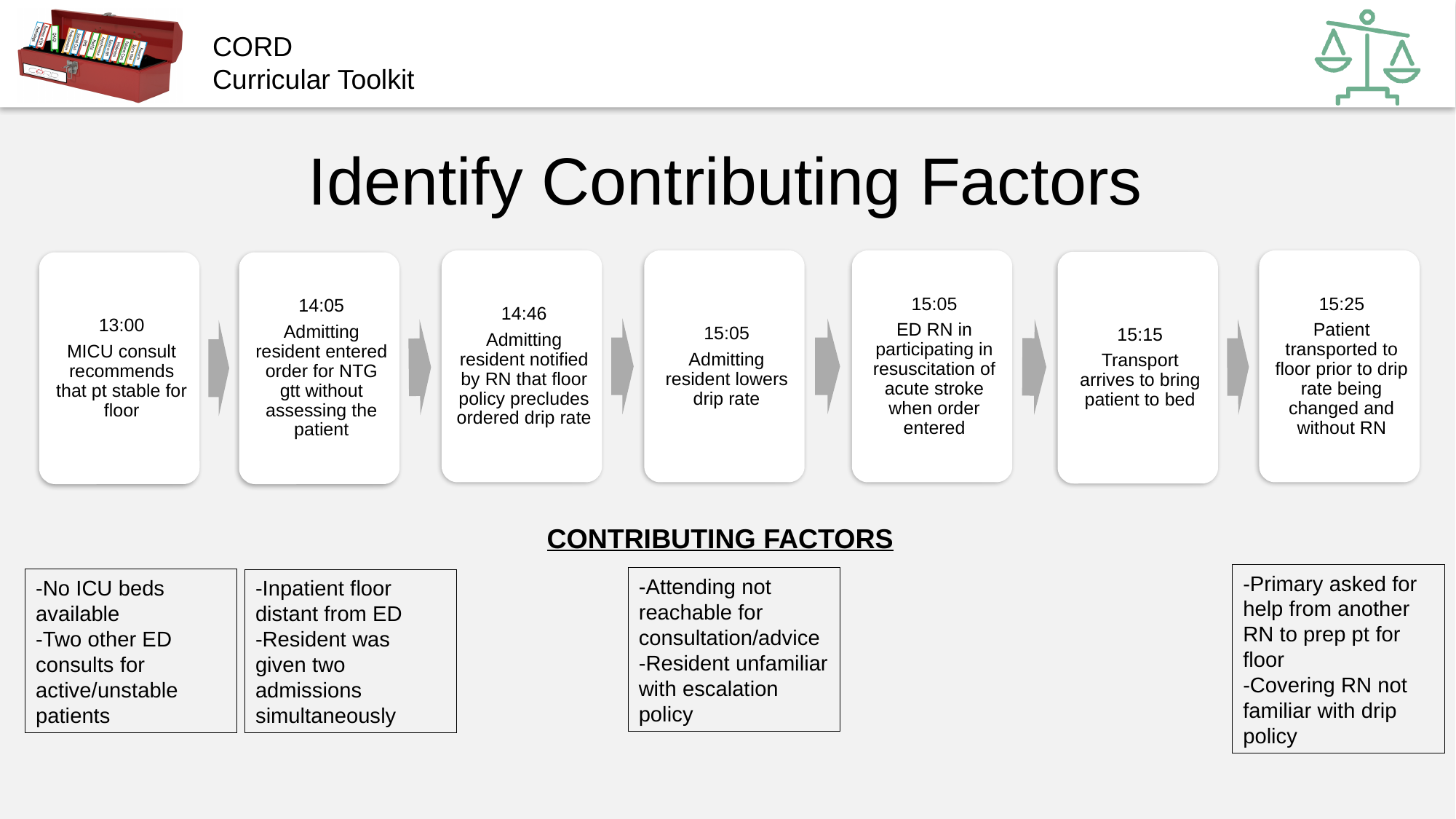

# Identify Contributing Factors
13:00
MICU consult recommends that pt stable for floor

14:05
Admitting resident entered order for NTG gtt without assessing the patient

14:46
Admitting resident notified by RN that floor policy precludes ordered drip rate

15:05
Admitting resident lowers drip rate

15:05
ED RN in participating in resuscitation of acute stroke when order entered

15:15
Transport arrives to bring patient to bed

15:25
Patient transported to floor prior to drip rate being changed and without RN
CONTRIBUTING FACTORS
-Primary asked for help from another RN to prep pt for floor
-Covering RN not familiar with drip policy
-Attending not reachable for consultation/advice
-Resident unfamiliar with escalation policy
-No ICU beds available
-Two other ED consults for
active/unstable patients
-Inpatient floor
distant from ED
-Resident was given two admissions simultaneously